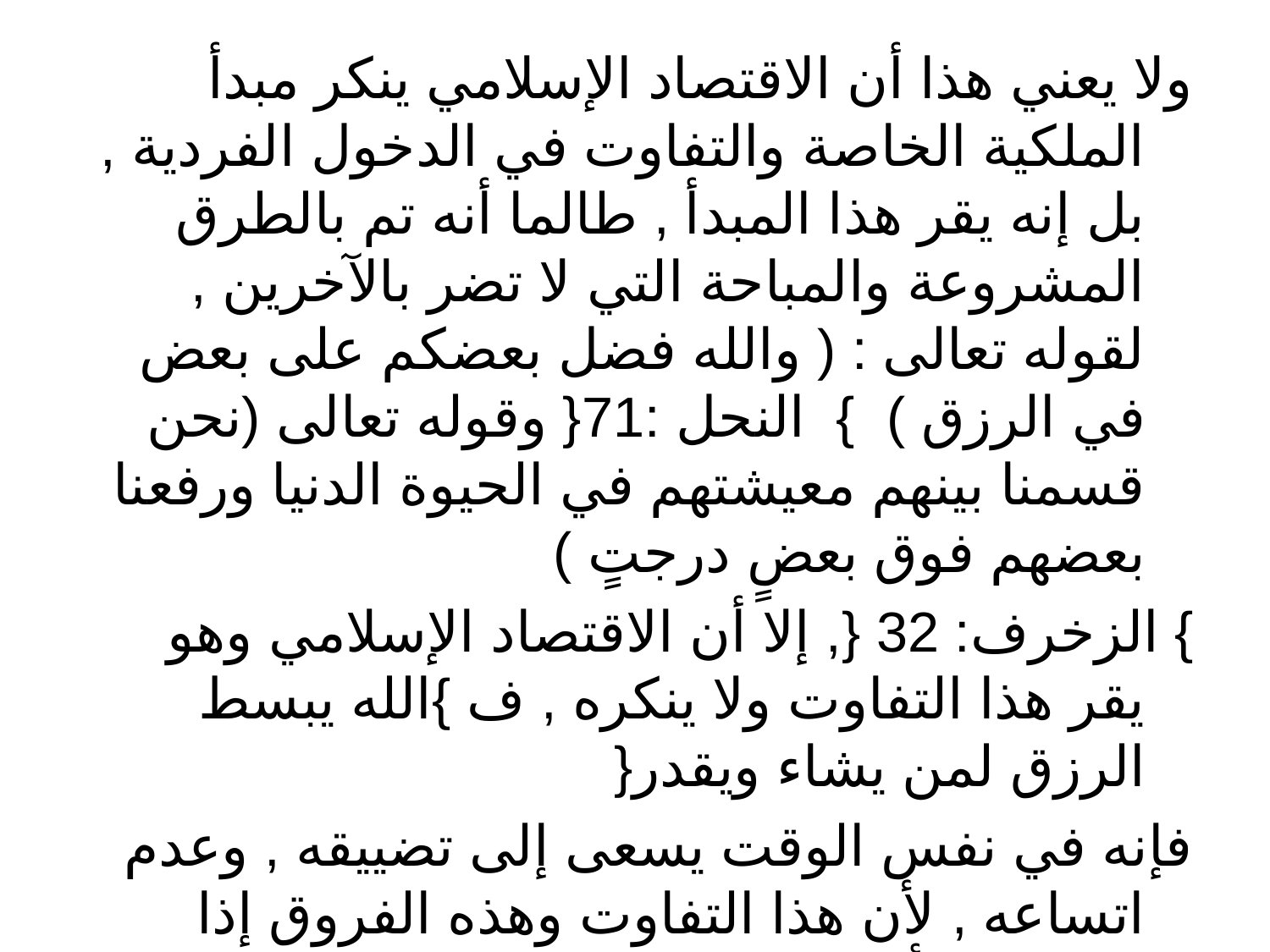

ولا يعني هذا أن الاقتصاد الإسلامي ينكر مبدأ الملكية الخاصة والتفاوت في الدخول الفردية , بل إنه يقر هذا المبدأ , طالما أنه تم بالطرق المشروعة والمباحة التي لا تضر بالآخرين , لقوله تعالى : ( والله فضل بعضكم على بعض في الرزق )  }  النحل :71{ وقوله تعالى (نحن قسمنا بينهم معيشتهم في الحيوة الدنيا ورفعنا بعضهم فوق بعضٍ درجتٍ )
} الزخرف: 32 {, إلا أن الاقتصاد الإسلامي وهو يقر هذا التفاوت ولا ينكره , ف }الله يبسط الرزق لمن يشاء ويقدر{
فإنه في نفس الوقت يسعى إلى تضييقه , وعدم اتساعه , لأن هذا التفاوت وهذه الفروق إذا تركت وشأنها دون التخفيف من اتساعها وحدتها أصبحت عوامل للهدم , ووسائل للتحطيم , كما هو الحال المشاهد في الرأسمالية .